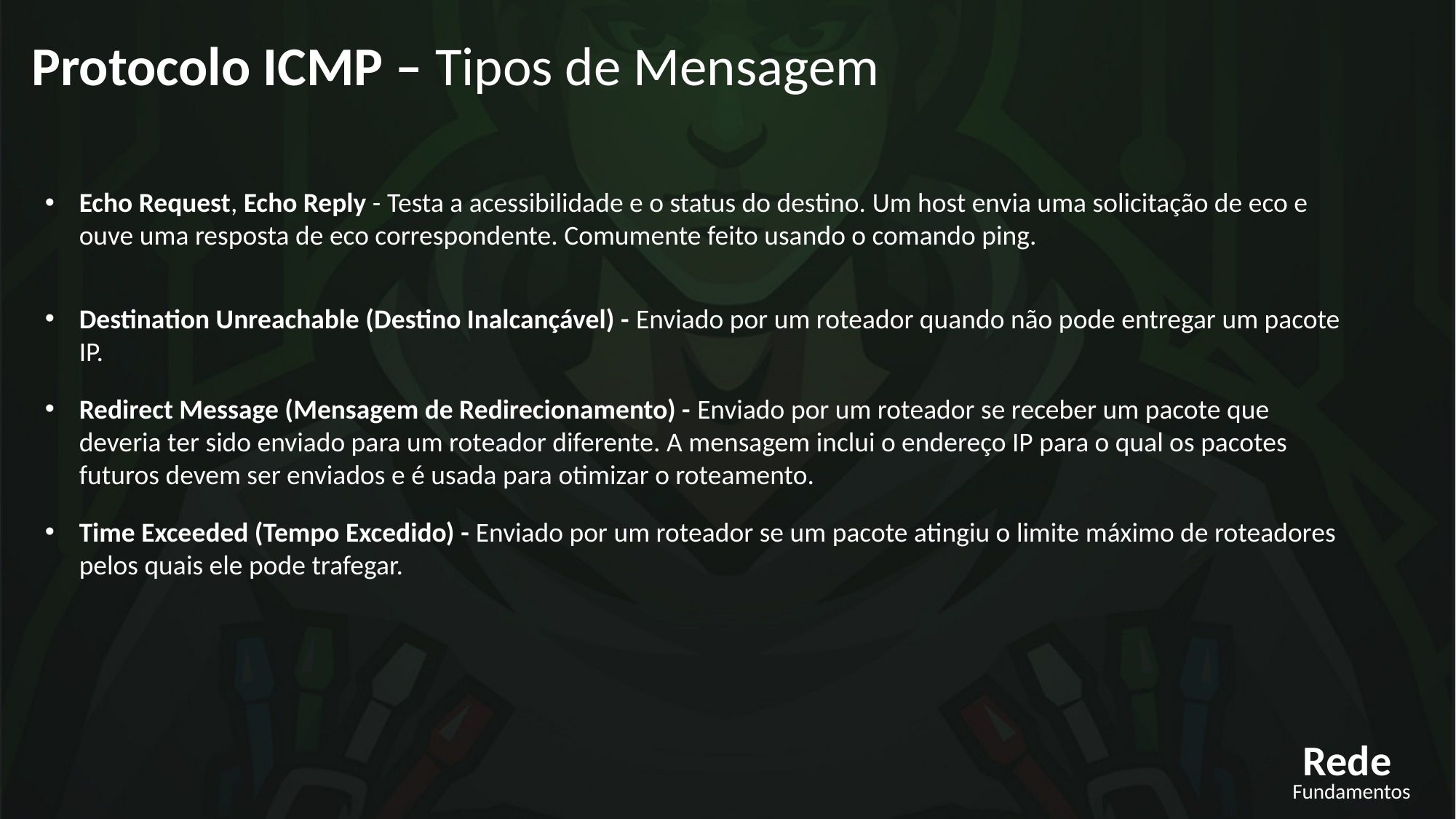

Protocolo ICMP – Tipos de Mensagem
Echo Request, Echo Reply - Testa a acessibilidade e o status do destino. Um host envia uma solicitação de eco e ouve uma resposta de eco correspondente. Comumente feito usando o comando ping.
Destination Unreachable (Destino Inalcançável) - Enviado por um roteador quando não pode entregar um pacote IP.
Redirect Message (Mensagem de Redirecionamento) - Enviado por um roteador se receber um pacote que deveria ter sido enviado para um roteador diferente. A mensagem inclui o endereço IP para o qual os pacotes futuros devem ser enviados e é usada para otimizar o roteamento.
Time Exceeded (Tempo Excedido) - Enviado por um roteador se um pacote atingiu o limite máximo de roteadores pelos quais ele pode trafegar.
Rede
Fundamentos